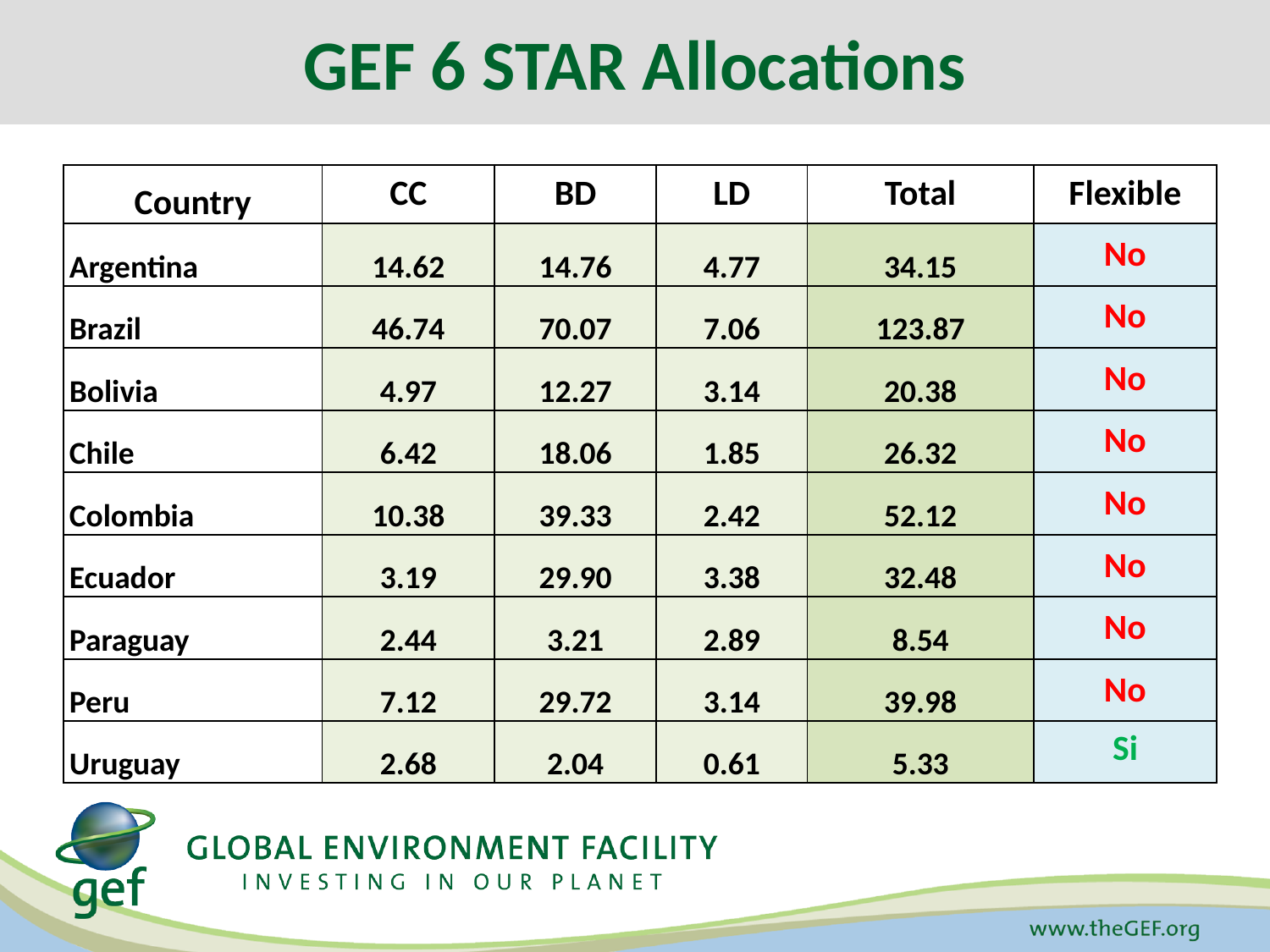

GEF 6 STAR Allocations
| Country | CC | BD | LD | Total | Flexible |
| --- | --- | --- | --- | --- | --- |
| Argentina | 14.62 | 14.76 | 4.77 | 34.15 | No |
| Brazil | 46.74 | 70.07 | 7.06 | 123.87 | No |
| Bolivia | 4.97 | 12.27 | 3.14 | 20.38 | No |
| Chile | 6.42 | 18.06 | 1.85 | 26.32 | No |
| Colombia | 10.38 | 39.33 | 2.42 | 52.12 | No |
| Ecuador | 3.19 | 29.90 | 3.38 | 32.48 | No |
| Paraguay | 2.44 | 3.21 | 2.89 | 8.54 | No |
| Peru | 7.12 | 29.72 | 3.14 | 39.98 | No |
| Uruguay | 2.68 | 2.04 | 0.61 | 5.33 | Si |